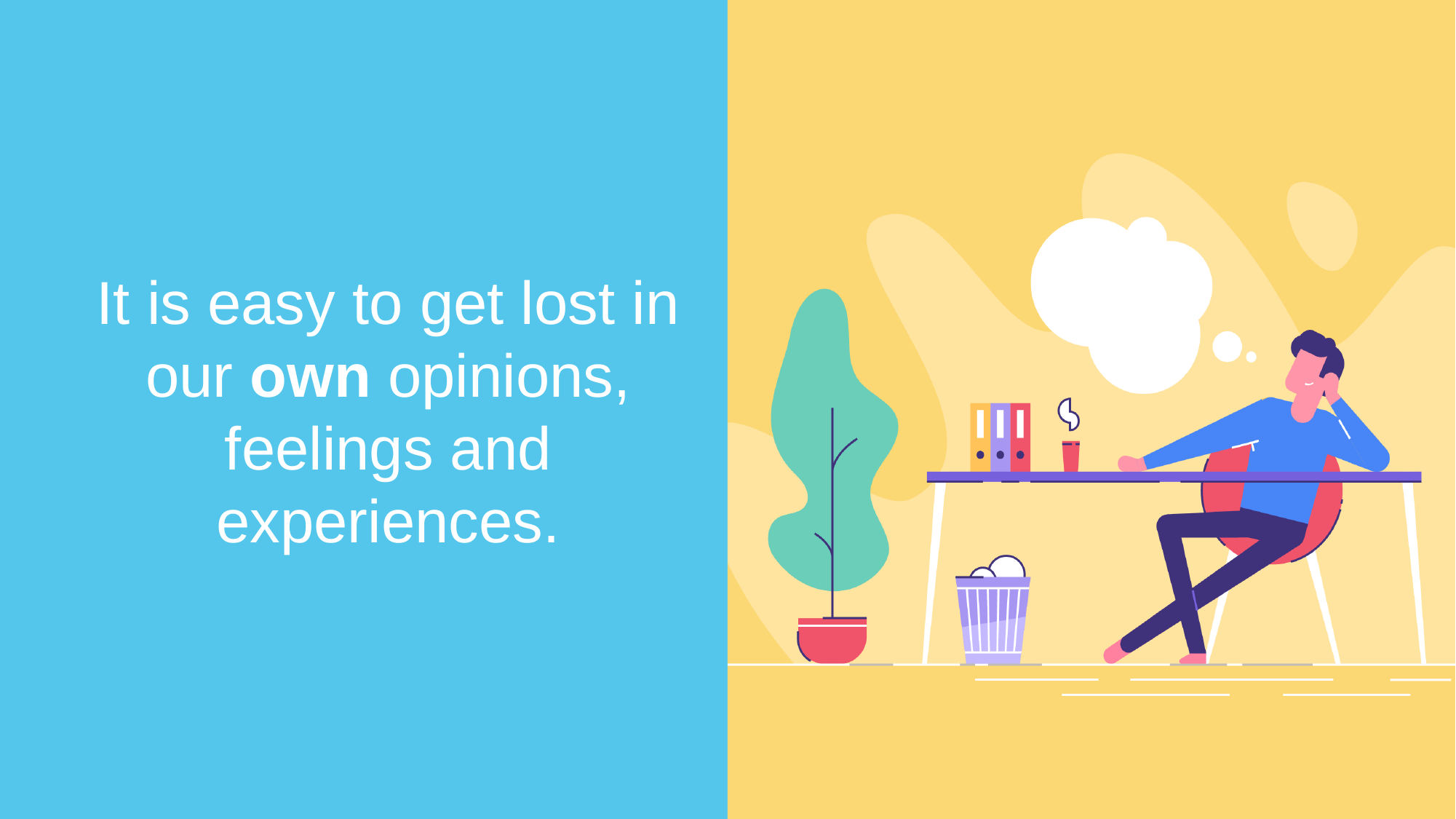

It is easy to get lost in our own opinions, feelings and experiences.